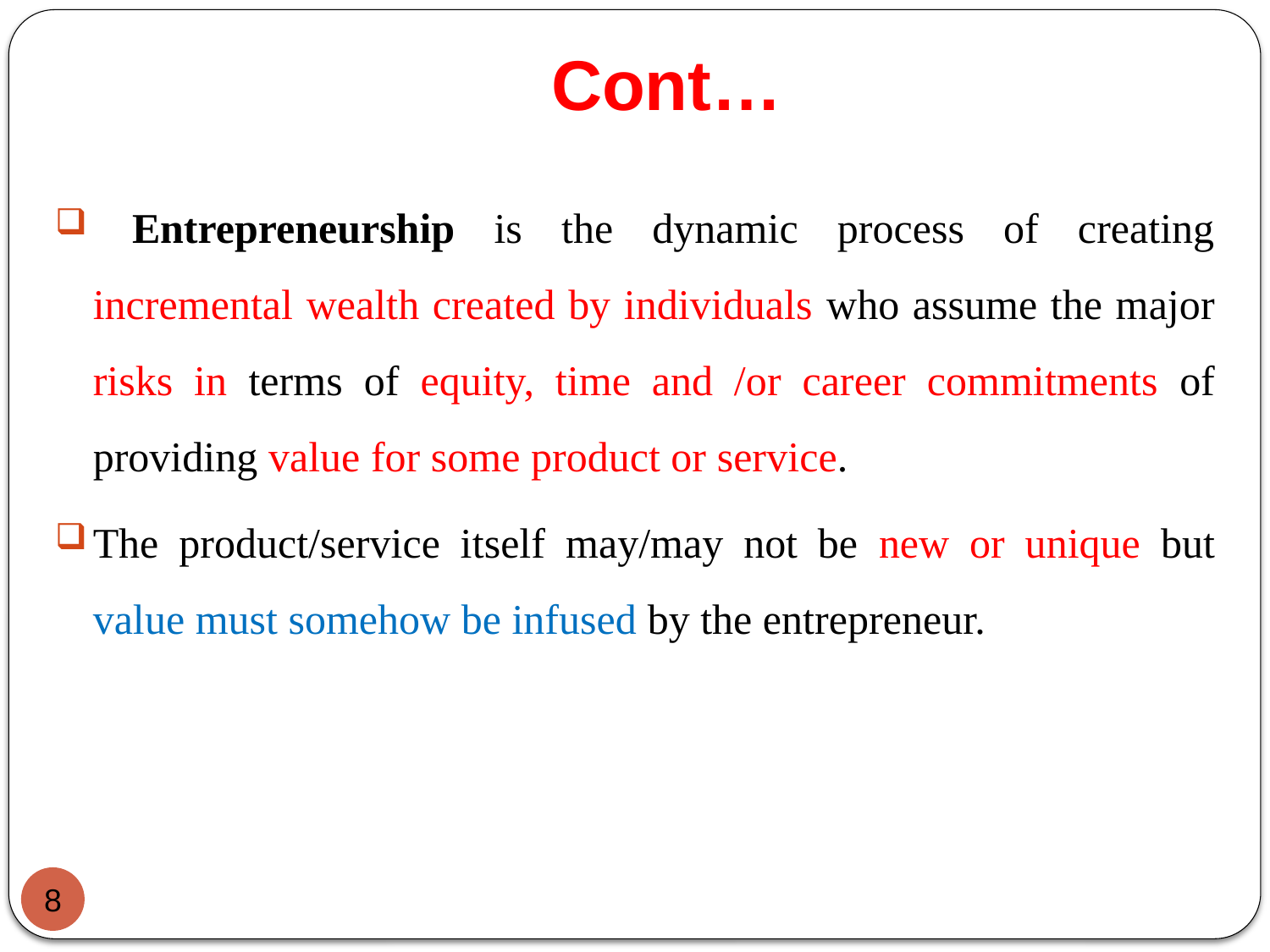

# Cont…
 Entrepreneurship is the dynamic process of creating incremental wealth created by individuals who assume the major risks in terms of equity, time and /or career commitments of providing value for some product or service.
The product/service itself may/may not be new or unique but value must somehow be infused by the entrepreneur.
8